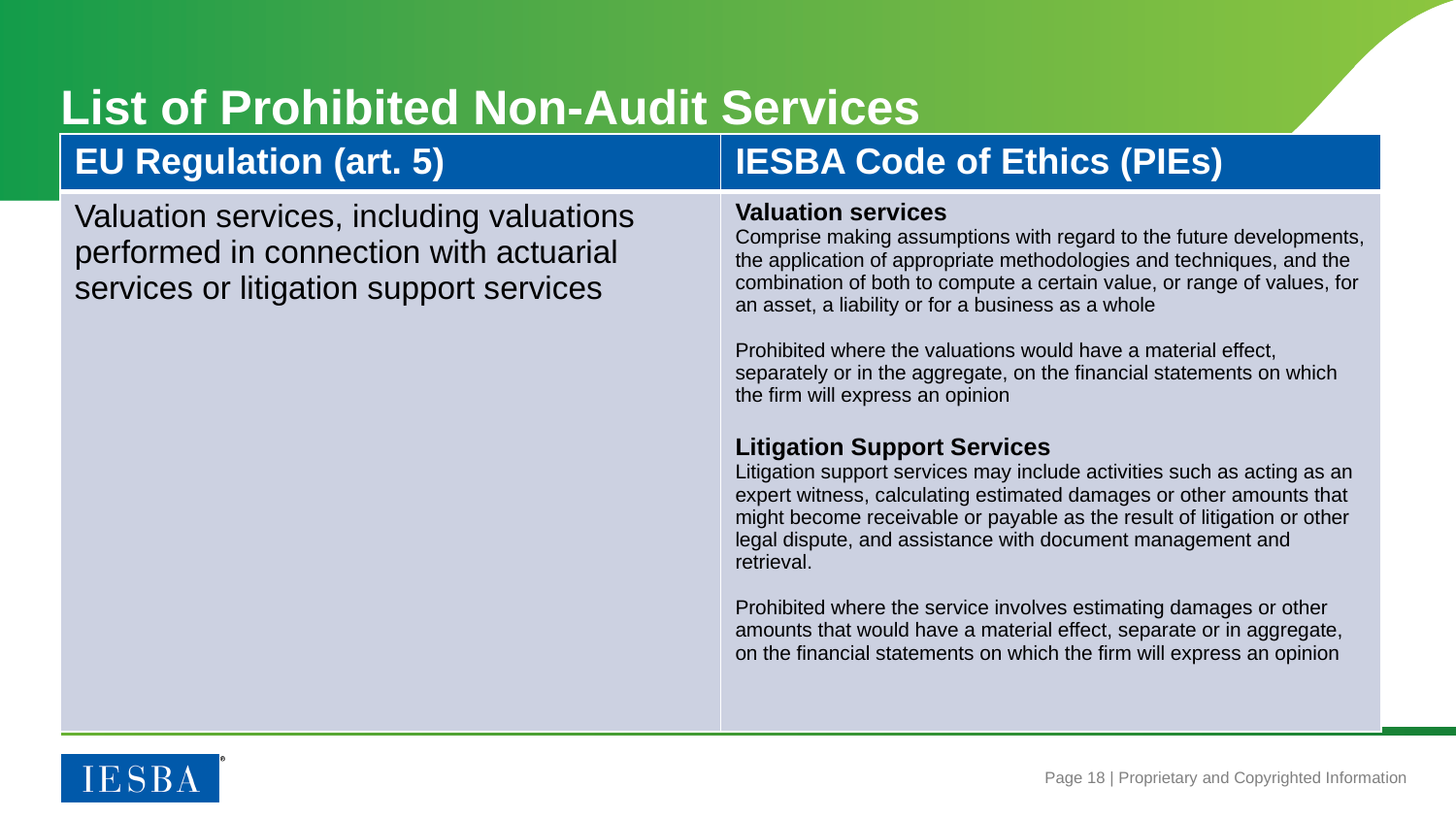

# List of Prohibited Non-Audit Services
| EU Regulation (art. 5) | IESBA Code of Ethics (PIEs) |
| --- | --- |
| Valuation services, including valuations performed in connection with actuarial services or litigation support services | Valuation services Comprise making assumptions with regard to the future developments, the application of appropriate methodologies and techniques, and the combination of both to compute a certain value, or range of values, for an asset, a liability or for a business as a whole Prohibited where the valuations would have a material effect, separately or in the aggregate, on the financial statements on which the firm will express an opinion Litigation Support Services Litigation support services may include activities such as acting as an expert witness, calculating estimated damages or other amounts that might become receivable or payable as the result of litigation or other legal dispute, and assistance with document management and retrieval. Prohibited where the service involves estimating damages or other amounts that would have a material effect, separate or in aggregate, on the financial statements on which the firm will express an opinion |